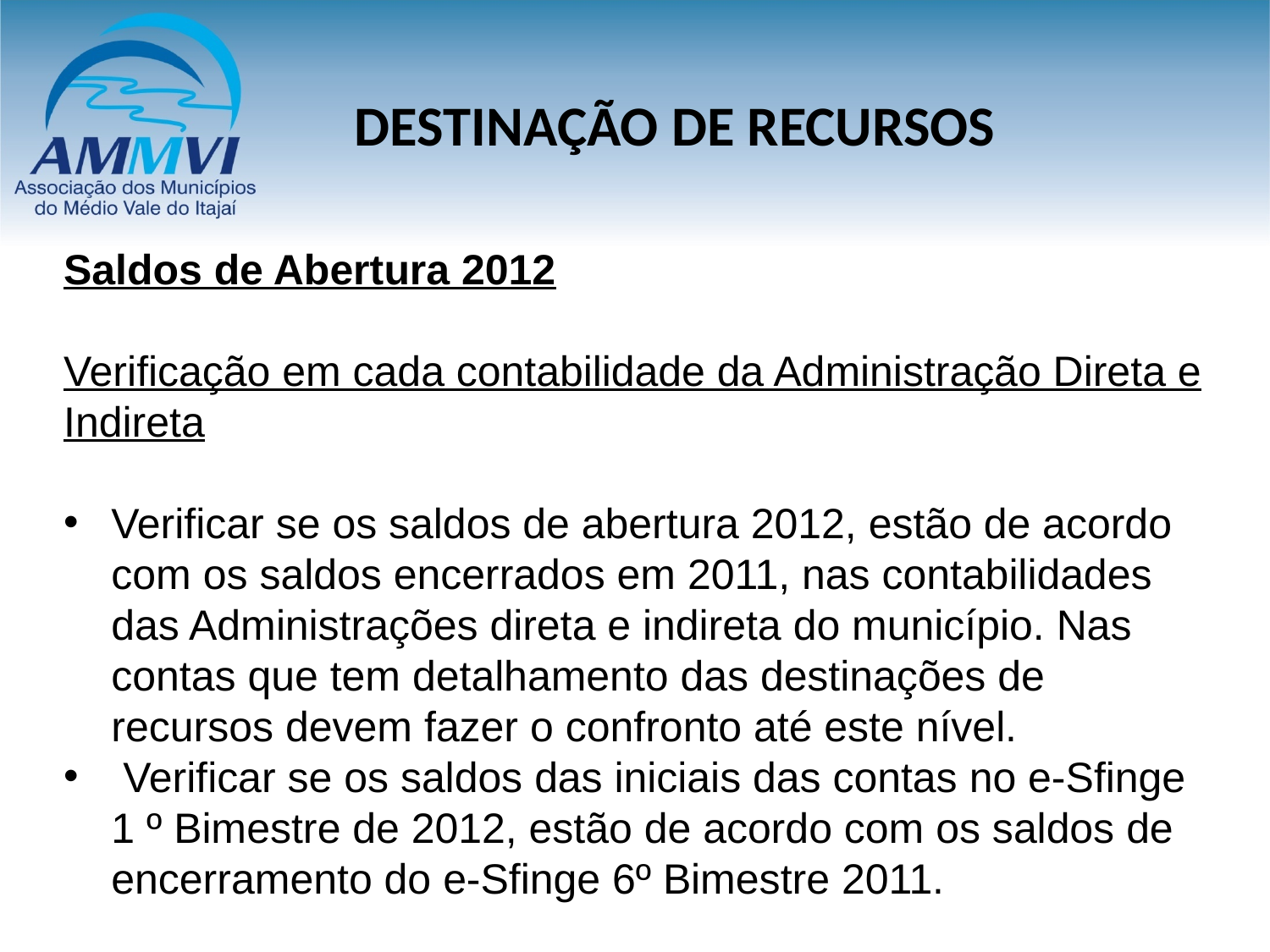

# DESTINAÇÃO DE RECURSOS

Saldos de Abertura 2012

Verificação em cada contabilidade da Administração Direta e Indireta

Verificar se os saldos de abertura 2012, estão de acordo com os saldos encerrados em 2011, nas contabilidades das Administrações direta e indireta do município. Nas contas que tem detalhamento das destinações de recursos devem fazer o confronto até este nível.
 Verificar se os saldos das iniciais das contas no e-Sfinge 1 º Bimestre de 2012, estão de acordo com os saldos de encerramento do e-Sfinge 6º Bimestre 2011.